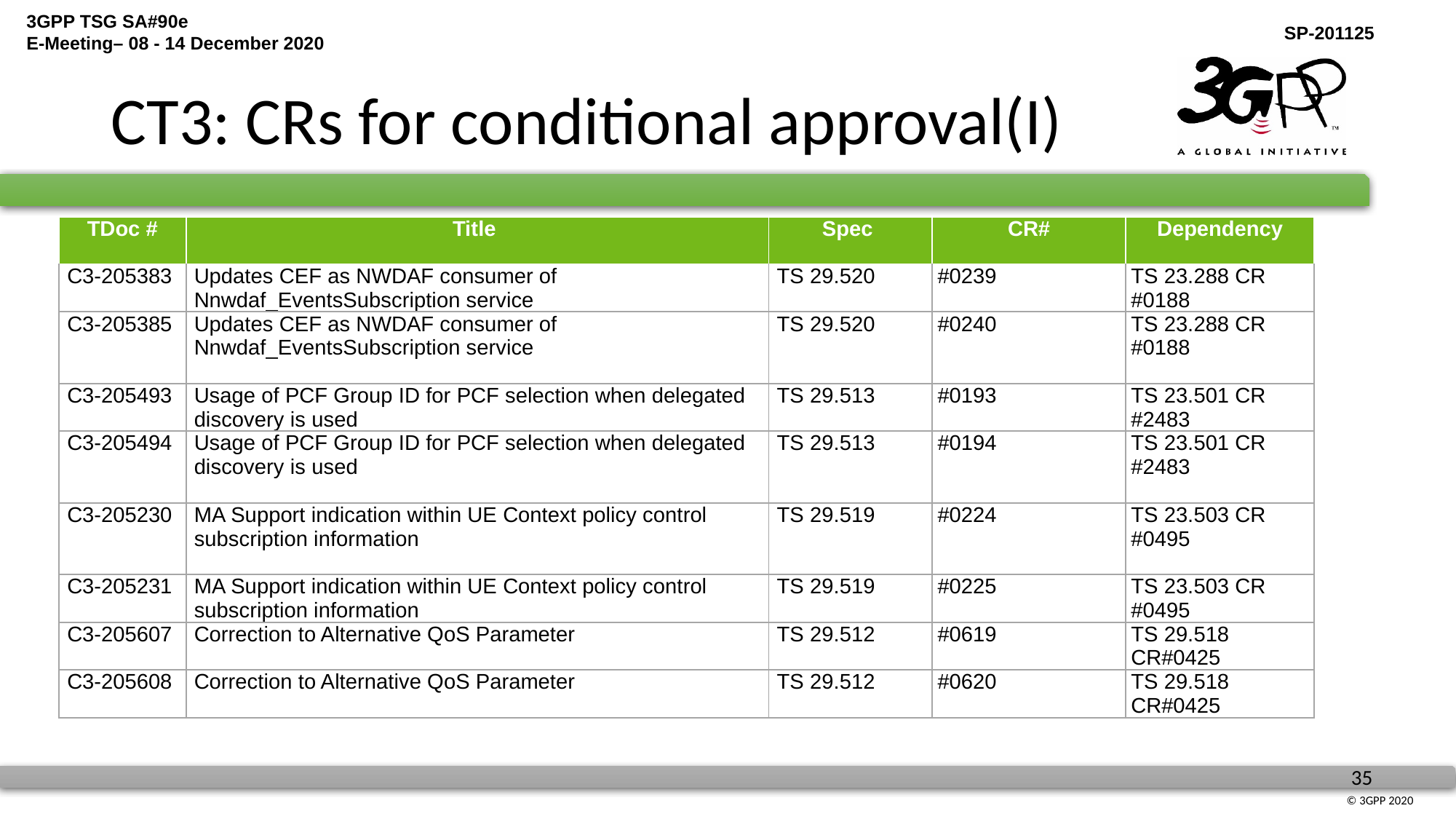

# CT3: CRs for conditional approval(I)
| TDoc # | Title | Spec | CR# | Dependency |
| --- | --- | --- | --- | --- |
| C3-205383 | Updates CEF as NWDAF consumer of Nnwdaf\_EventsSubscription service | TS 29.520 | #0239 | TS 23.288 CR #0188 |
| C3-205385 | Updates CEF as NWDAF consumer of Nnwdaf\_EventsSubscription service | TS 29.520 | #0240 | TS 23.288 CR #0188 |
| C3-205493 | Usage of PCF Group ID for PCF selection when delegated discovery is used | TS 29.513 | #0193 | TS 23.501 CR #2483 |
| C3-205494 | Usage of PCF Group ID for PCF selection when delegated discovery is used | TS 29.513 | #0194 | TS 23.501 CR #2483 |
| C3-205230 | MA Support indication within UE Context policy control subscription information | TS 29.519 | #0224 | TS 23.503 CR #0495 |
| C3-205231 | MA Support indication within UE Context policy control subscription information | TS 29.519 | #0225 | TS 23.503 CR #0495 |
| C3-205607 | Correction to Alternative QoS Parameter | TS 29.512 | #0619 | TS 29.518 CR#0425 |
| C3-205608 | Correction to Alternative QoS Parameter | TS 29.512 | #0620 | TS 29.518 CR#0425 |